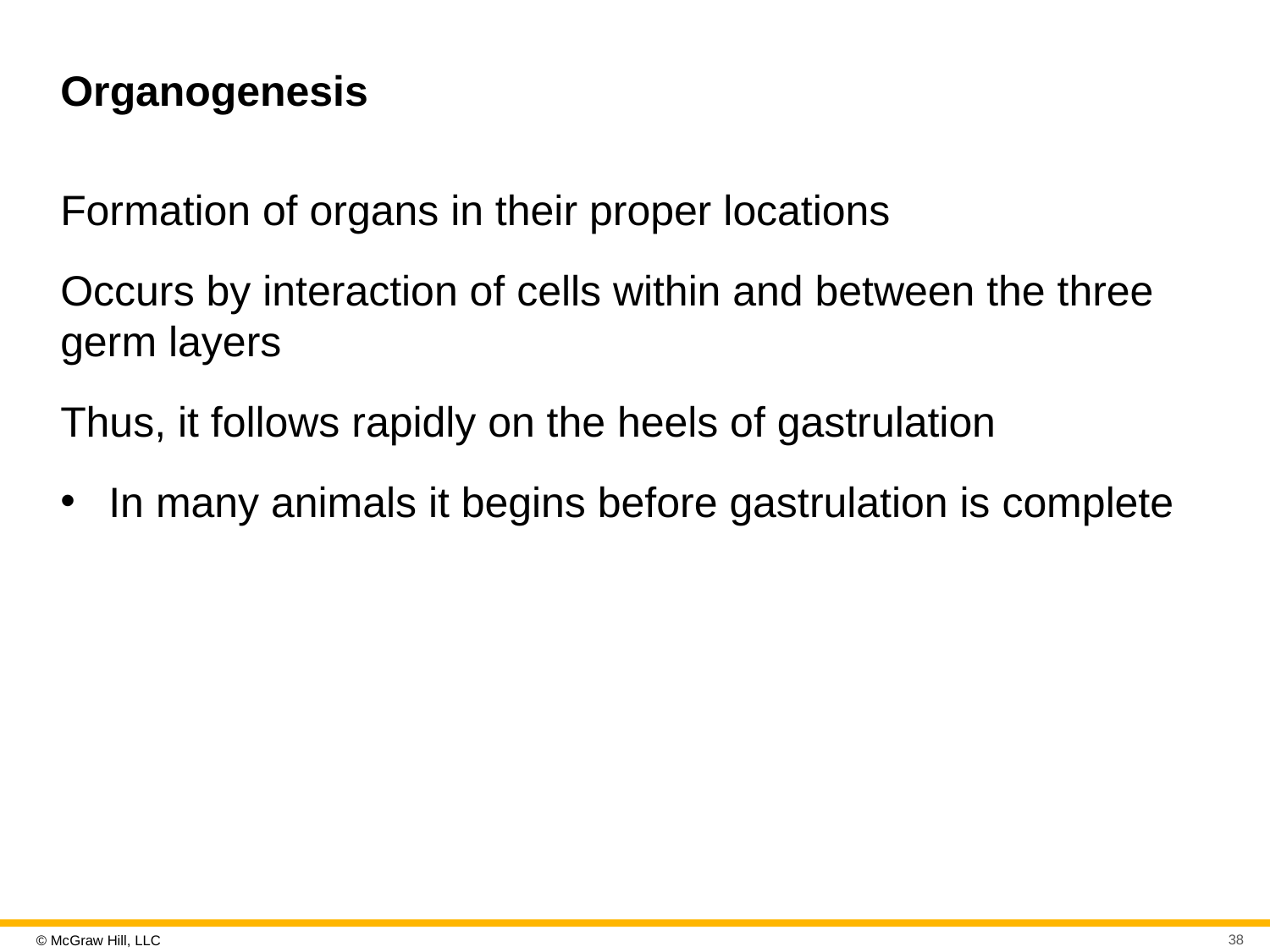

# Organogenesis
Formation of organs in their proper locations
Occurs by interaction of cells within and between the three germ layers
Thus, it follows rapidly on the heels of gastrulation
In many animals it begins before gastrulation is complete
38